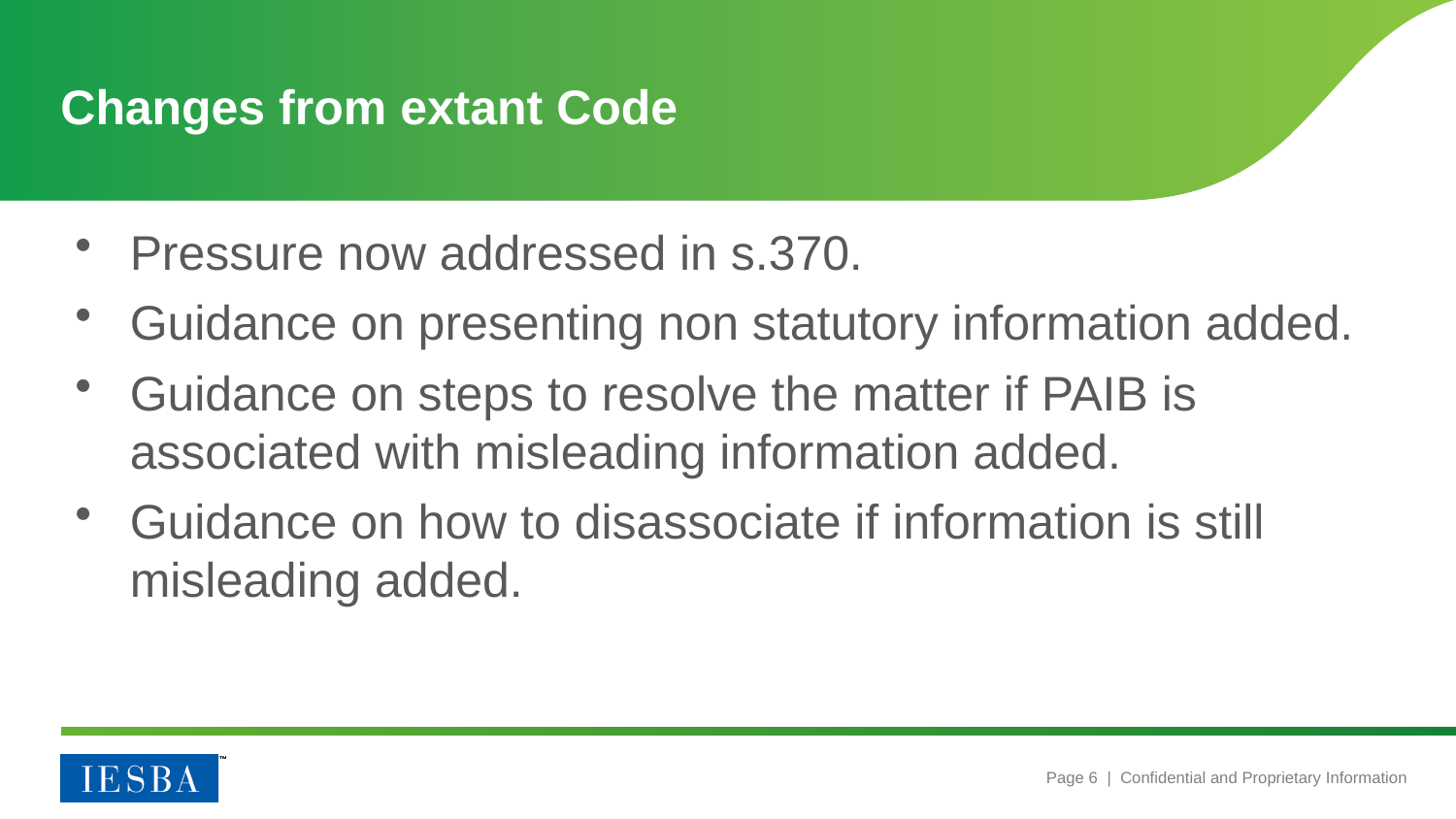

# Changes from extant Code
Pressure now addressed in s.370.
Guidance on presenting non statutory information added.
Guidance on steps to resolve the matter if PAIB is associated with misleading information added.
Guidance on how to disassociate if information is still misleading added.